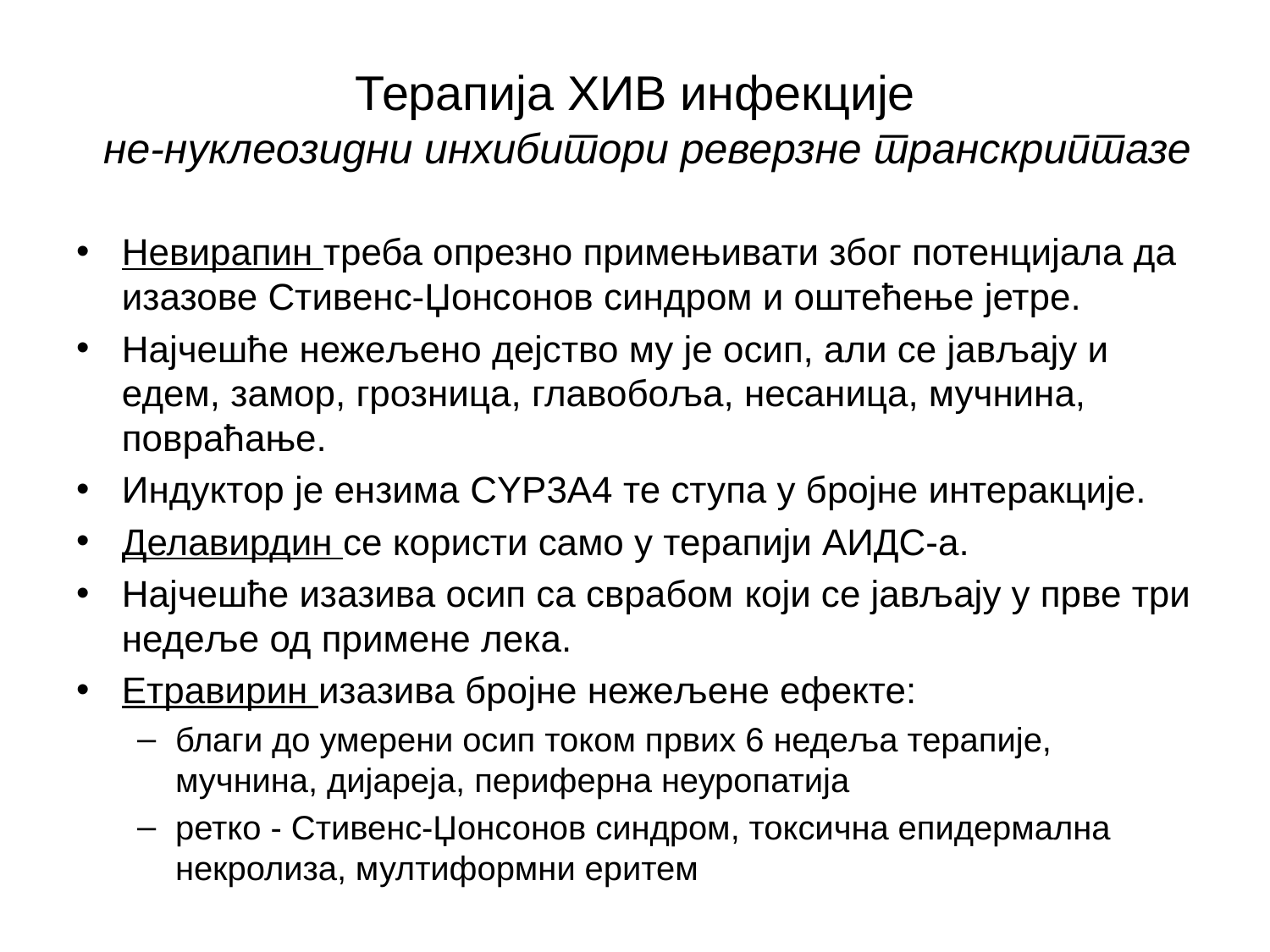

# Терапија ХИВ инфекције не-нуклеозидни инхибитори реверзне транскриптазе
Невирапин треба опрезно примењивати због потенцијала да изазове Стивенс-Џонсонов синдром и оштећење јетре.
Најчешће нежељено дејство му је осип, али се јављају и едем, замор, грозница, главобоља, несаница, мучнина, повраћање.
Индуктор је ензима CYP3A4 те ступа у бројне интеракције.
Делавирдин се користи само у терапији АИДС-а.
Најчешће изазива осип са сврабом који се јављају у прве три недеље од примене лека.
Етравирин изазива бројне нежељене ефекте:
благи до умерени осип током првих 6 недеља терапије, мучнина, дијареја, периферна неуропатија
ретко - Стивенс-Џонсонов синдром, токсична епидермална некролиза, мултиформни еритем